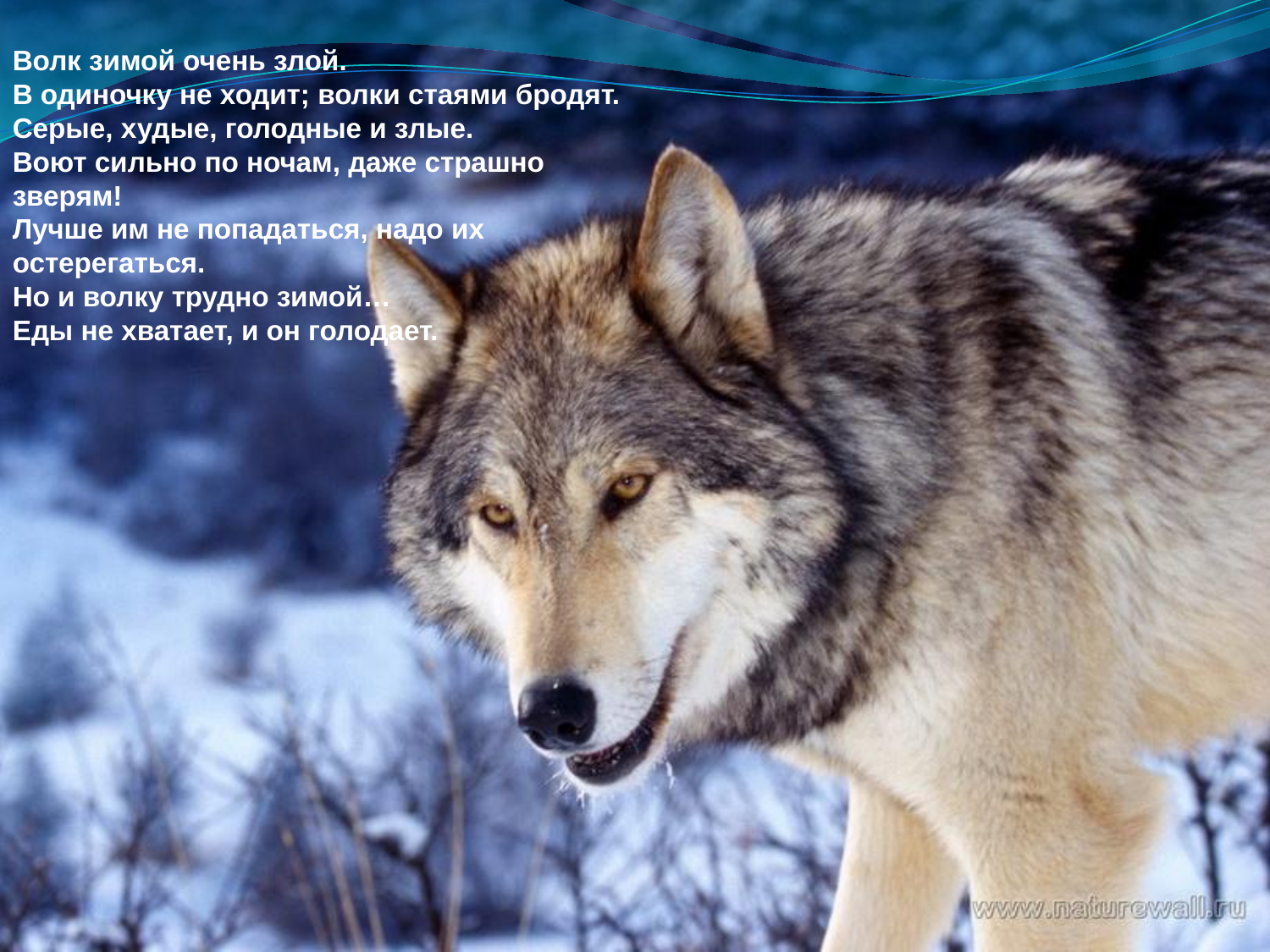

Волк зимой очень злой.
В одиночку не ходит; волки стаями бродят.
Серые, худые, голодные и злые.
Воют сильно по ночам, даже страшно зверям!
Лучше им не попадаться, надо их остерегаться.
Но и волку трудно зимой…
Еды не хватает, и он голодает.